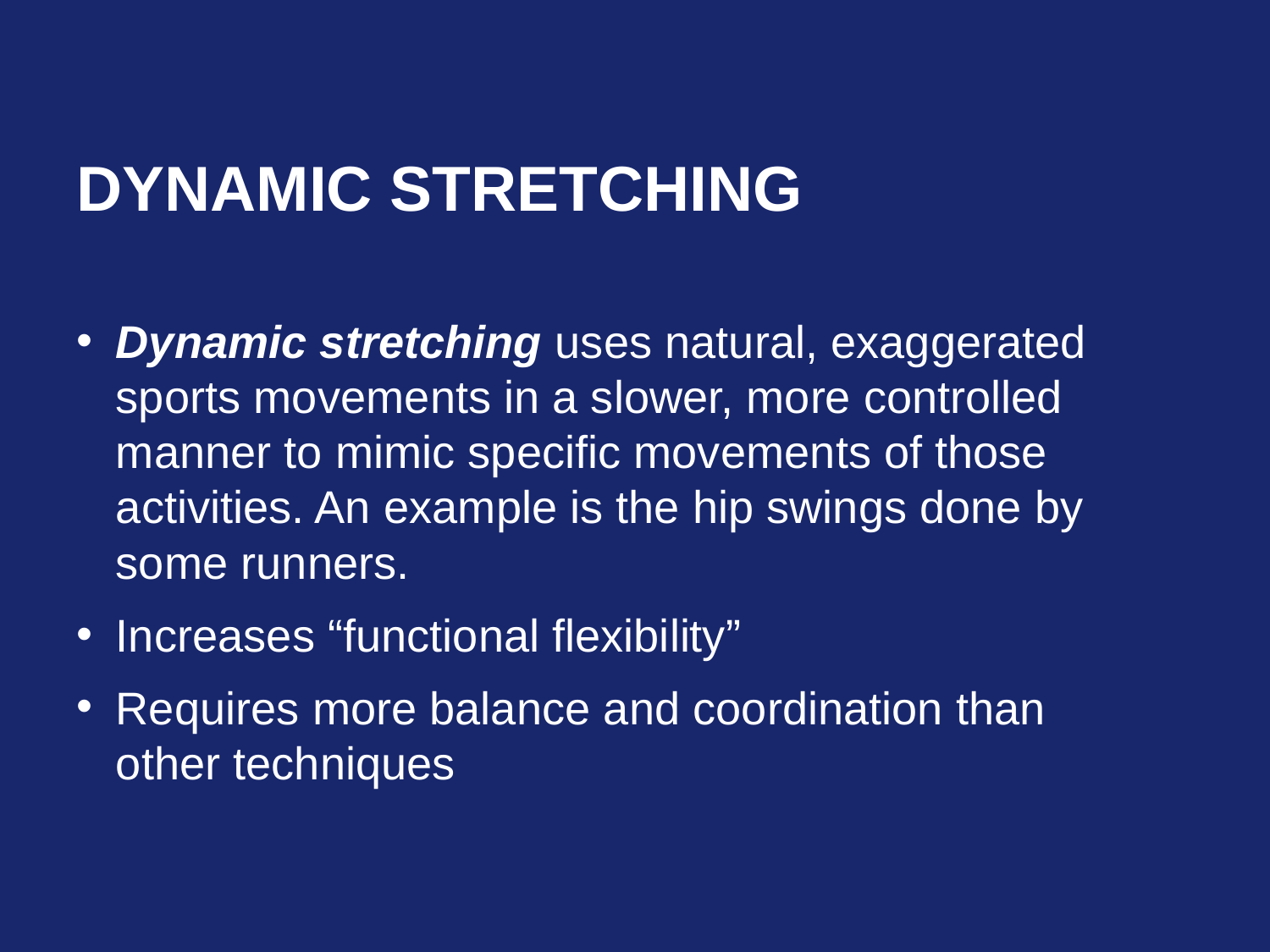

# Dynamic Stretching
Dynamic stretching uses natural, exaggerated sports movements in a slower, more controlled manner to mimic specific movements of those activities. An example is the hip swings done by some runners.
Increases “functional flexibility”
Requires more balance and coordination than other techniques